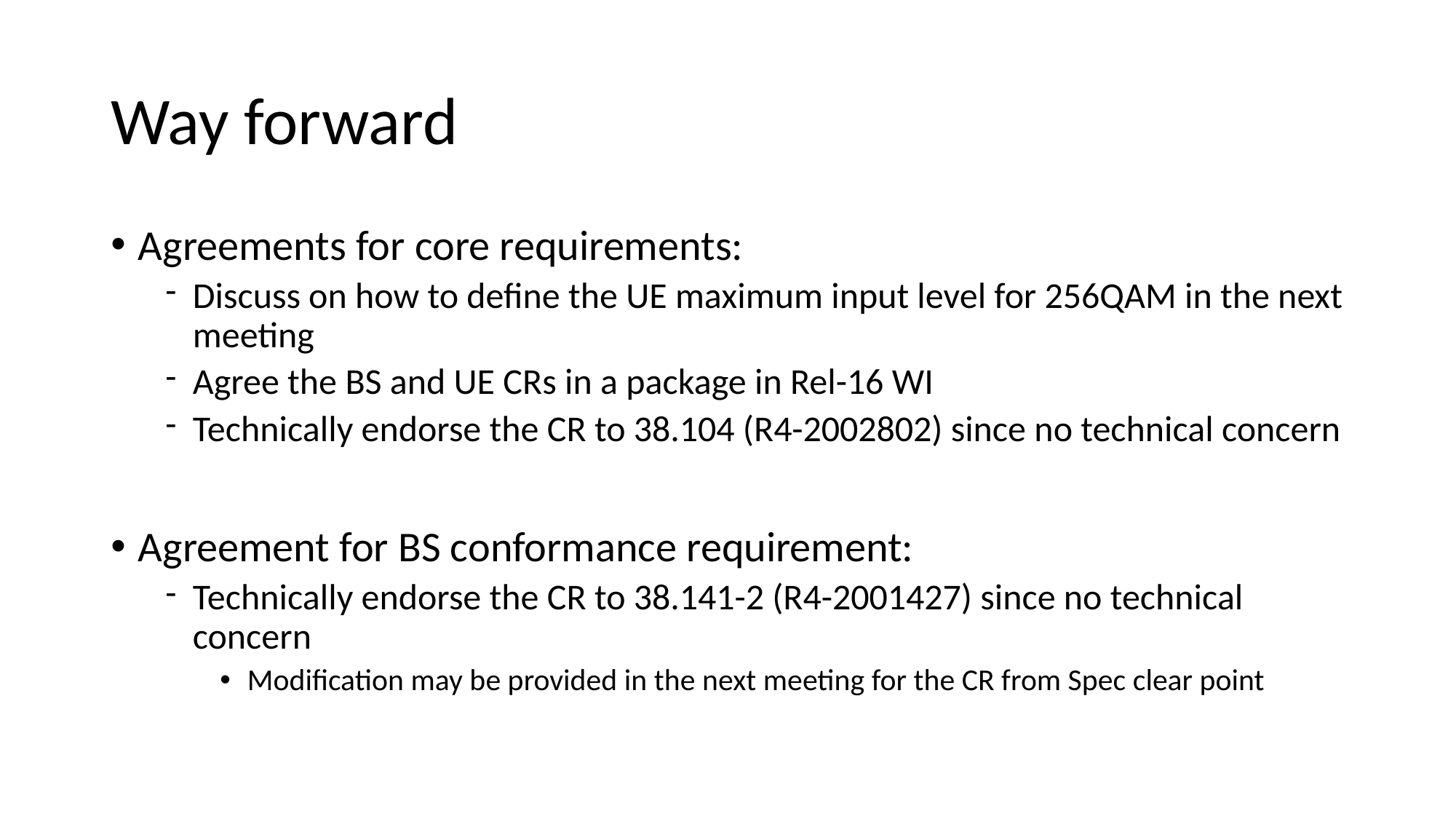

# Way forward
Agreements for core requirements:
Discuss on how to define the UE maximum input level for 256QAM in the next meeting
Agree the BS and UE CRs in a package in Rel-16 WI
Technically endorse the CR to 38.104 (R4-2002802) since no technical concern

Agreement for BS conformance requirement:
Technically endorse the CR to 38.141-2 (R4-2001427) since no technical concern
Modification may be provided in the next meeting for the CR from Spec clear point